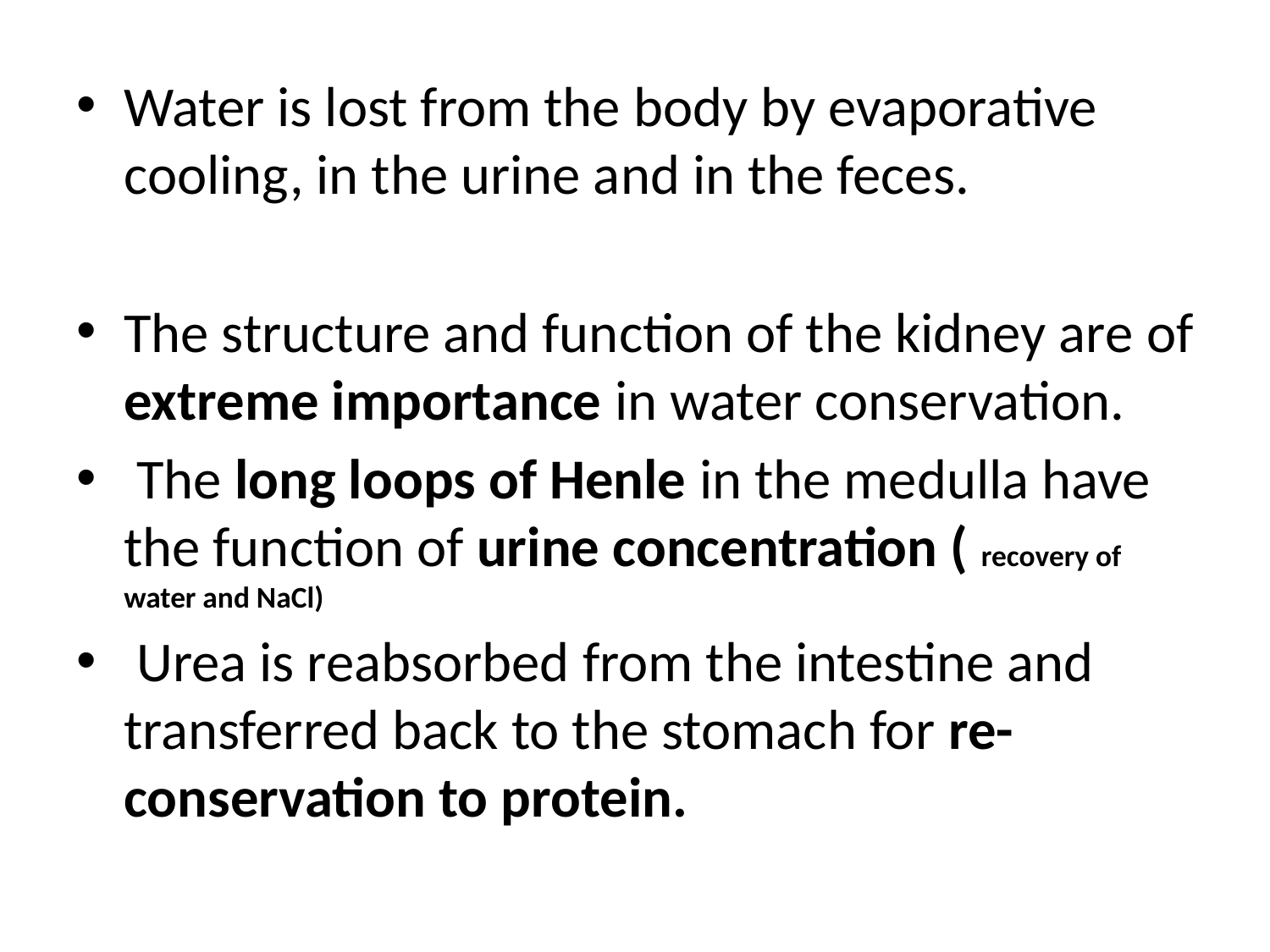

Water is lost from the body by evaporative cooling, in the urine and in the feces.

The structure and function of the kidney are of extreme importance in water conservation.
 The long loops of Henle in the medulla have the function of urine concentration ( recovery of water and NaCl)
 Urea is reabsorbed from the intestine and transferred back to the stomach for re-conservation to protein.